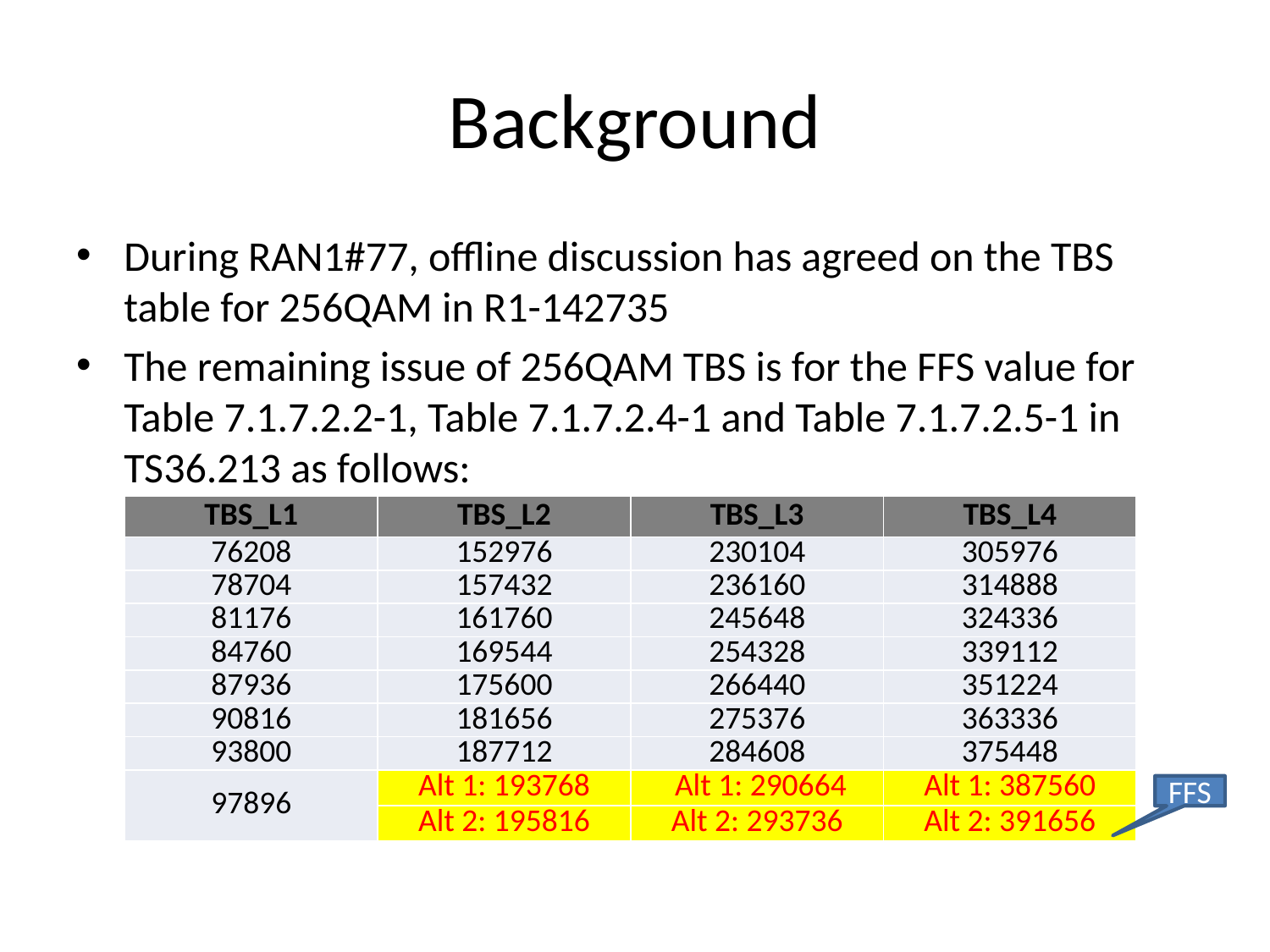

# Background
During RAN1#77, offline discussion has agreed on the TBS table for 256QAM in R1-142735
The remaining issue of 256QAM TBS is for the FFS value for Table 7.1.7.2.2-1, Table 7.1.7.2.4-1 and Table 7.1.7.2.5-1 in TS36.213 as follows:

| TBS\_L1 | TBS\_L2 | TBS\_L3 | TBS\_L4 |
| --- | --- | --- | --- |
| 76208 | 152976 | 230104 | 305976 |
| 78704 | 157432 | 236160 | 314888 |
| 81176 | 161760 | 245648 | 324336 |
| 84760 | 169544 | 254328 | 339112 |
| 87936 | 175600 | 266440 | 351224 |
| 90816 | 181656 | 275376 | 363336 |
| 93800 | 187712 | 284608 | 375448 |
| 97896 | Alt 1: 193768 | Alt 1: 290664 | Alt 1: 387560 |
|  | Alt 2: 195816 | Alt 2: 293736 | Alt 2: 391656 |
FFS